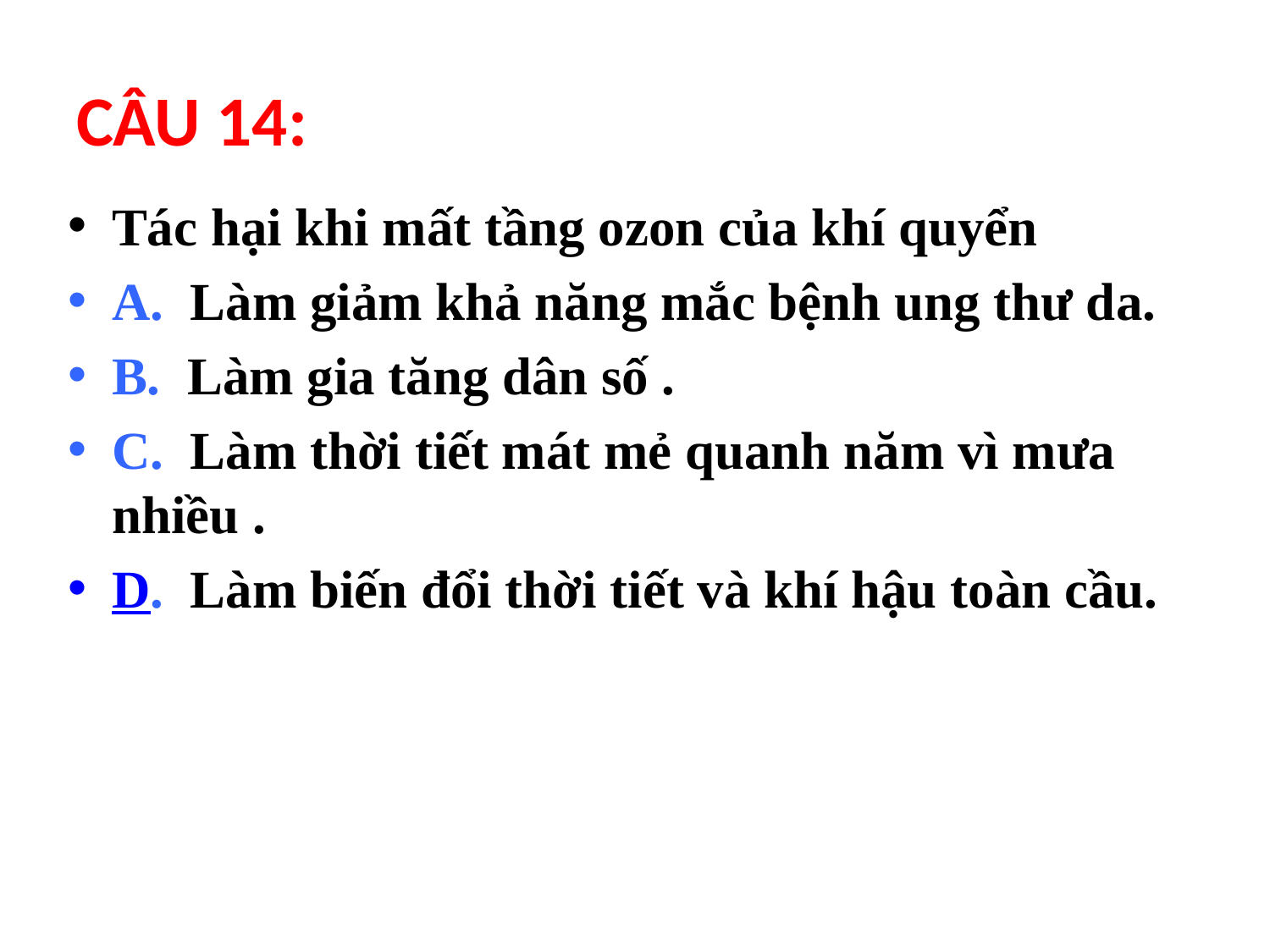

# CÂU 14:
Tác hại khi mất tầng ozon của khí quyển
A.  Làm giảm khả năng mắc bệnh ung thư da.
B.  Làm gia tăng dân số .
C.  Làm thời tiết mát mẻ quanh năm vì mưa nhiều .
D.  Làm biến đổi thời tiết và khí hậu toàn cầu.